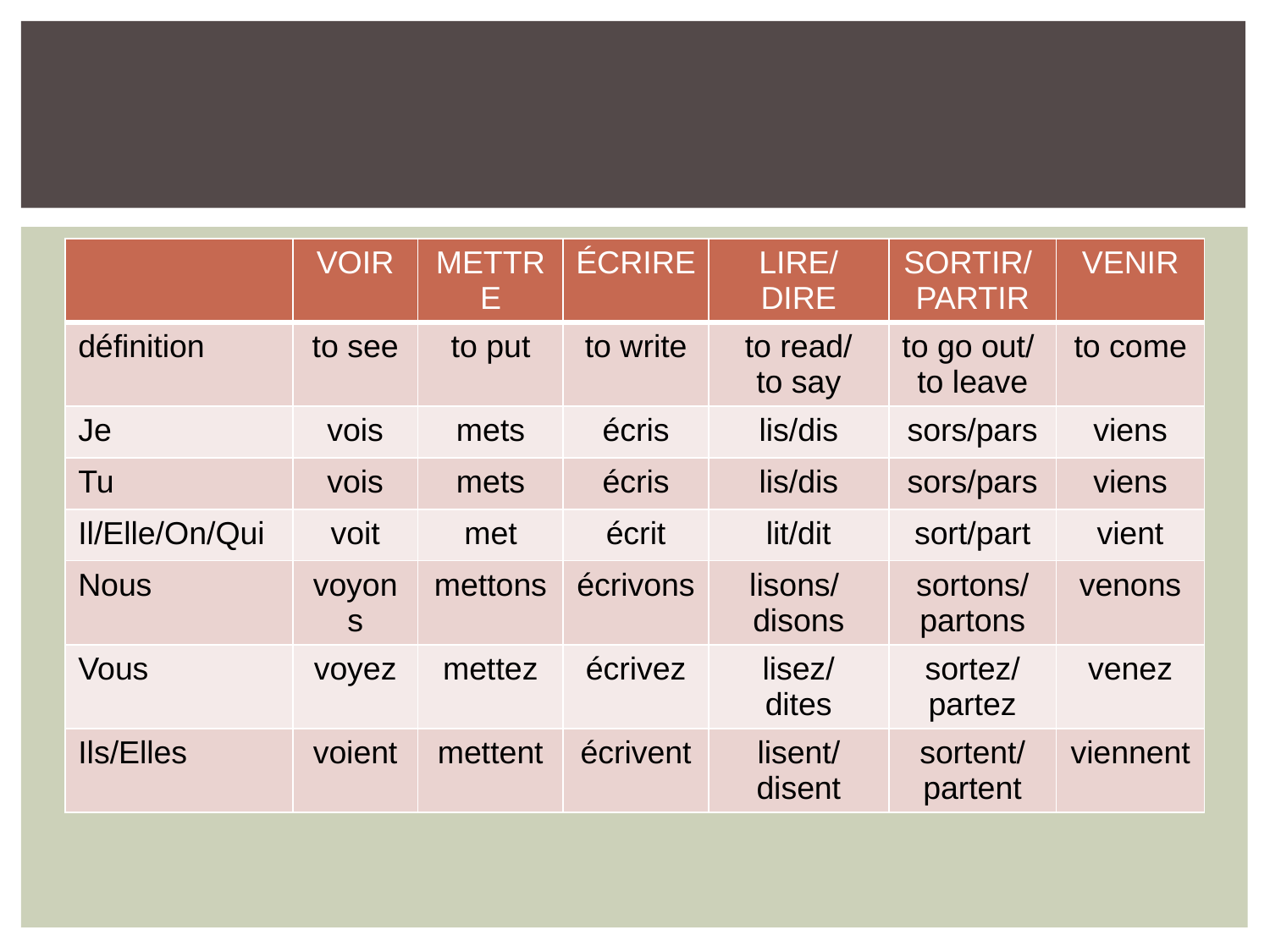

#

|  | VOIR | METTRE | ÉCRIRE | LIRE/ DIRE | SORTIR/ PARTIR | VENIR |
| --- | --- | --- | --- | --- | --- | --- |
| définition | to see | to put | to write | to read/ to say | to go out/ to leave | to come |
| Je | vois | mets | écris | lis/dis | sors/pars | viens |
| Tu | vois | mets | écris | lis/dis | sors/pars | viens |
| Il/Elle/On/Qui | voit | met | écrit | lit/dit | sort/part | vient |
| Nous | voyons | mettons | écrivons | lisons/ disons | sortons/ partons | venons |
| Vous | voyez | mettez | écrivez | lisez/ dites | sortez/ partez | venez |
| Ils/Elles | voient | mettent | écrivent | lisent/ disent | sortent/ partent | viennent |